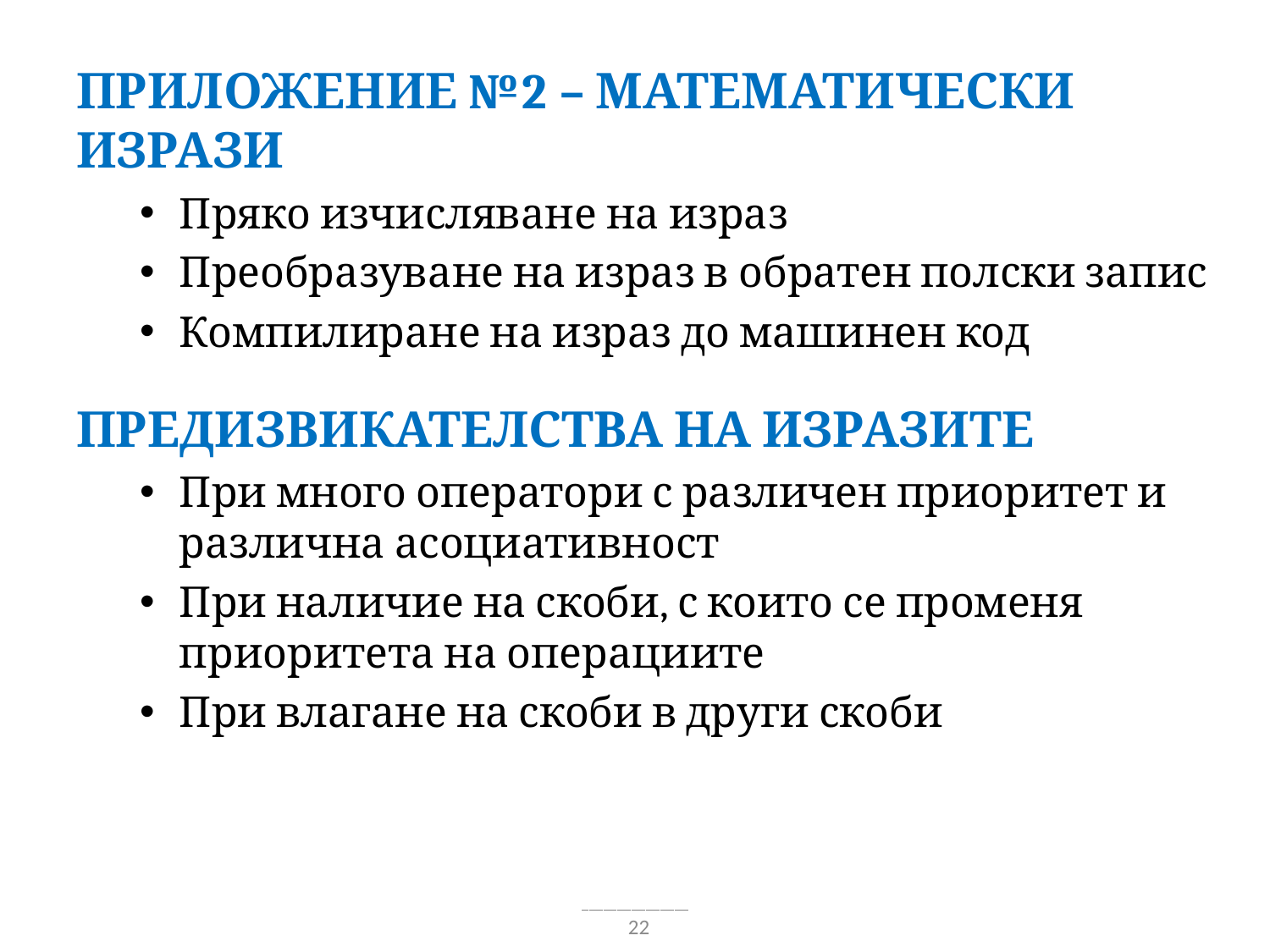

Приложение №2 – математически изрази
Пряко изчисляване на израз
Преобразуване на израз в обратен полски запис
Компилиране на израз до машинен код
Предизвикателства на изразите
При много оператори с различен приоритет и различна асоциативност
При наличие на скоби, с които се променя приоритета на операциите
При влагане на скоби в други скоби
22